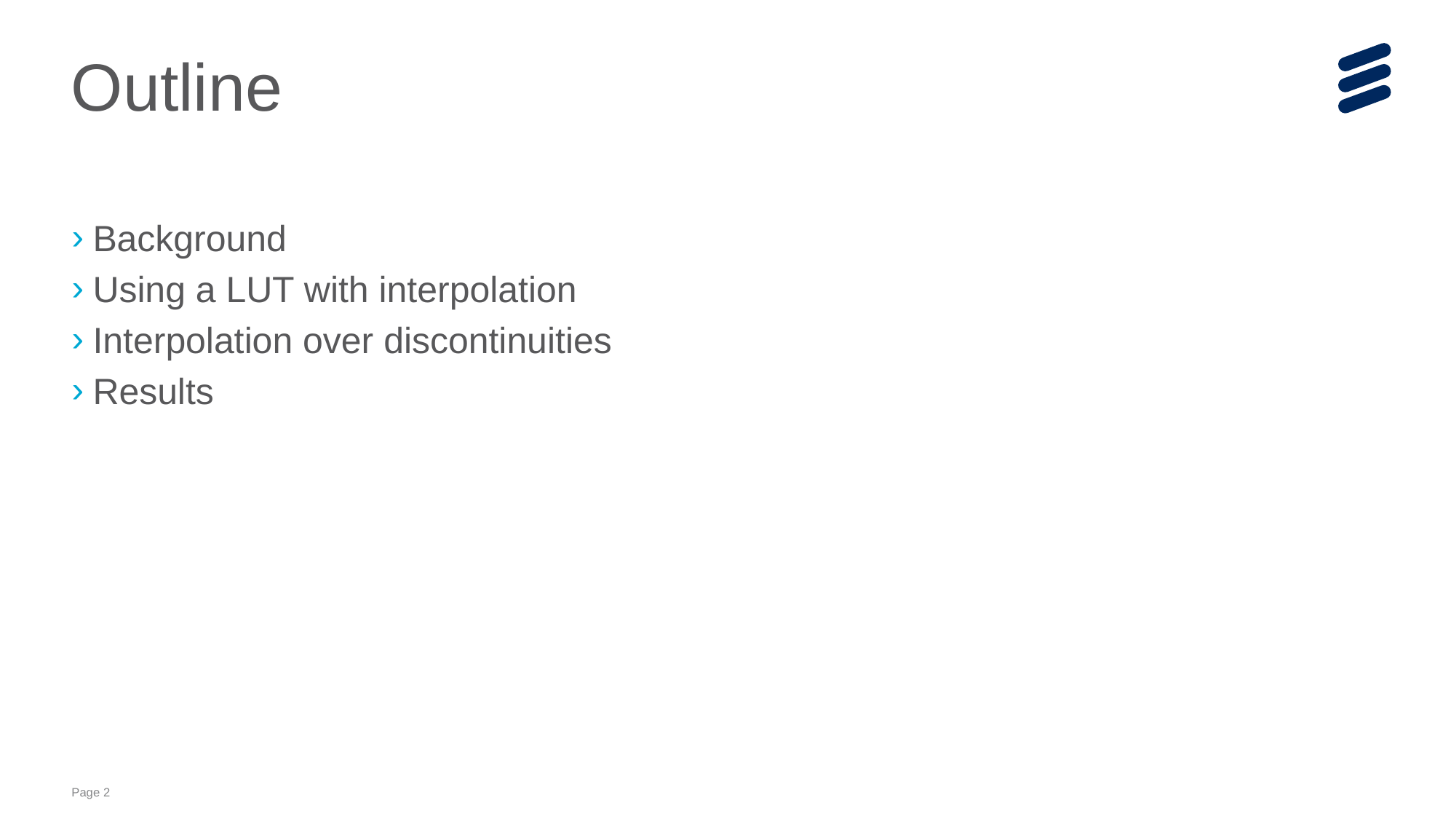

# Outline
Background
Using a LUT with interpolation
Interpolation over discontinuities
Results